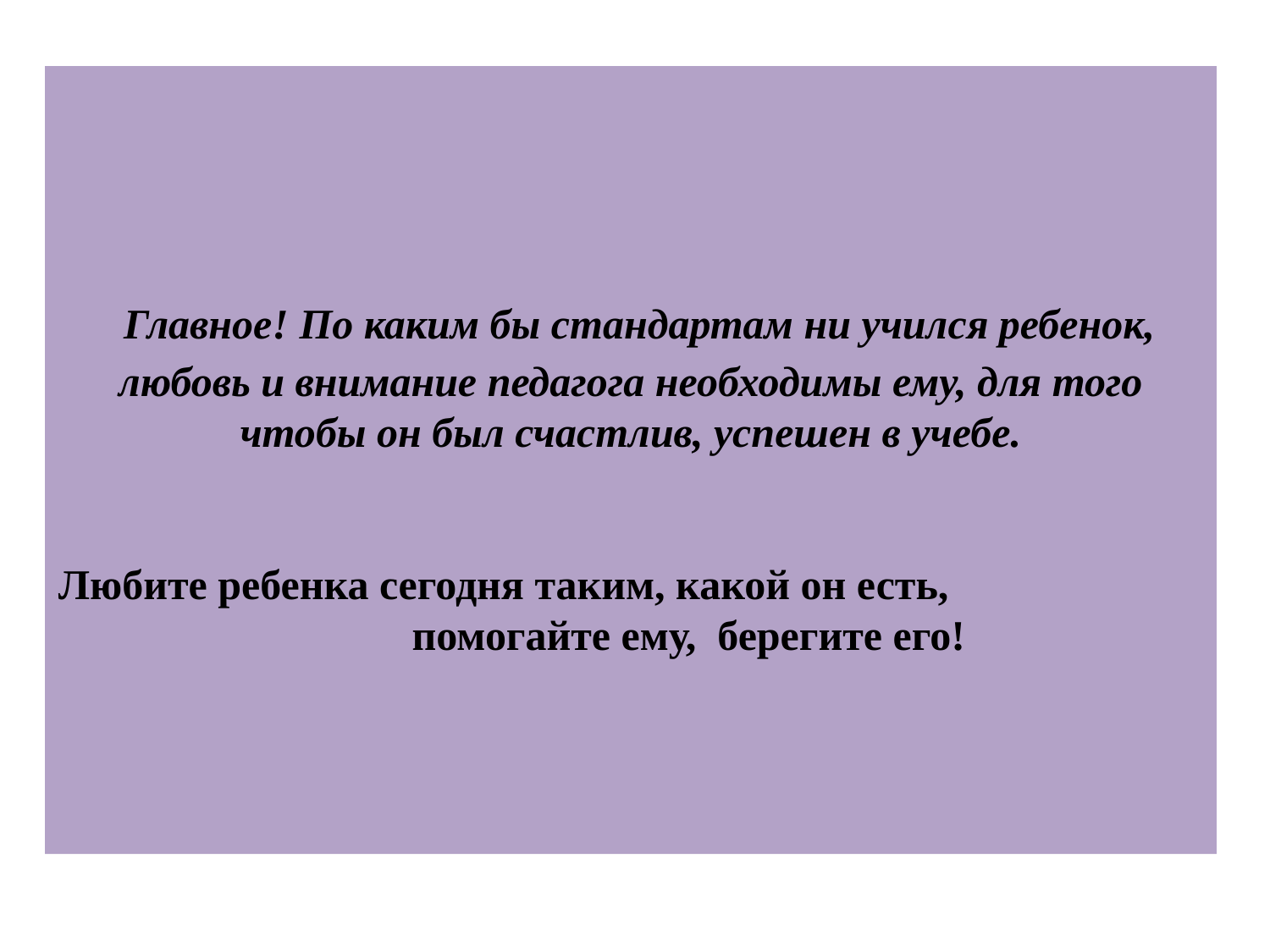

# Главное! По каким бы стандартам ни учился ребенок, любовь и внимание педагога необходимы ему, для того чтобы он был счастлив, успешен в учебе. Любите ребенка сегодня таким, какой он есть,                                    помогайте ему,  берегите его!